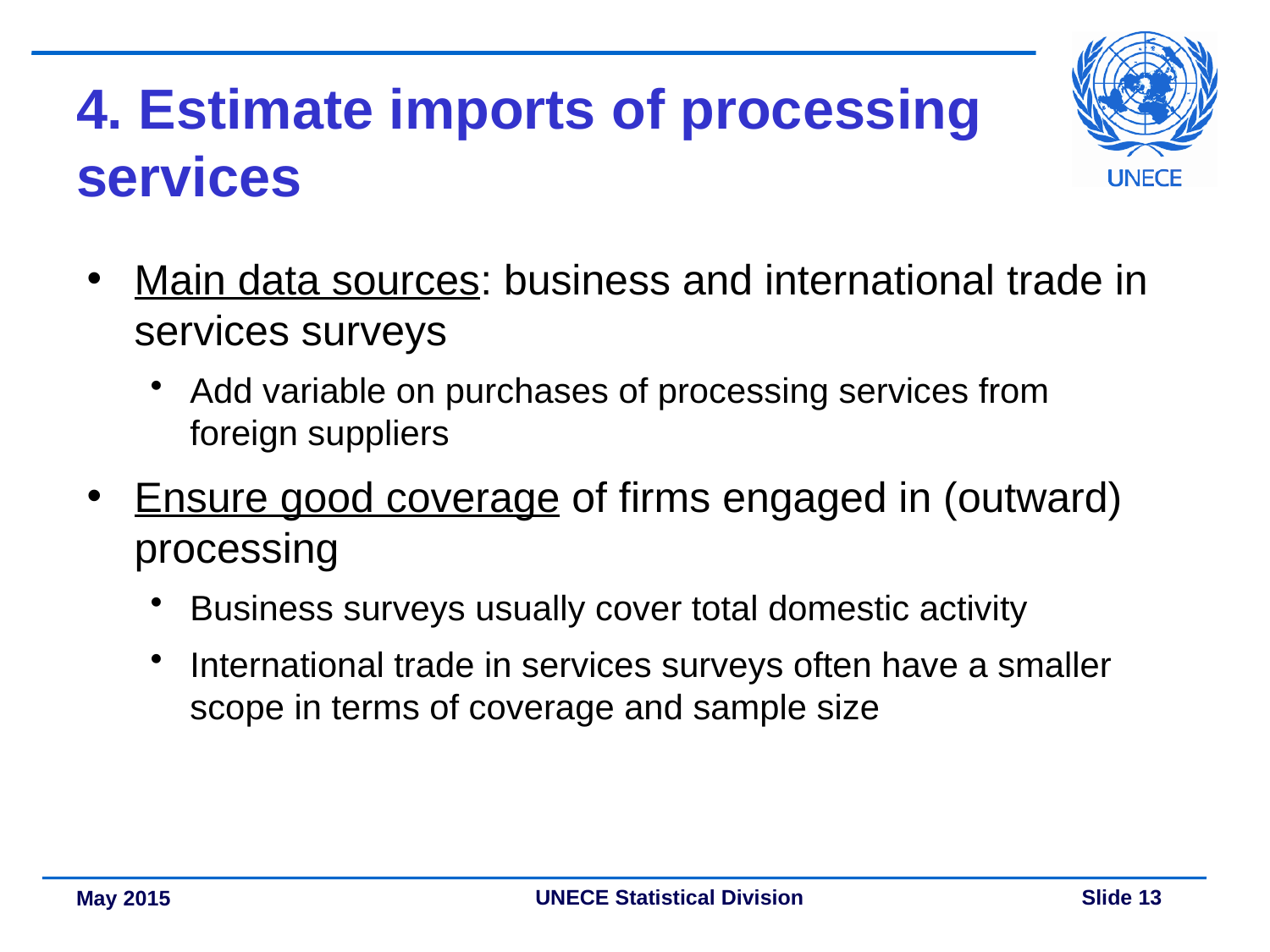

# 4. Estimate imports of processing services
Main data sources: business and international trade in services surveys
Add variable on purchases of processing services from foreign suppliers
Ensure good coverage of firms engaged in (outward) processing
Business surveys usually cover total domestic activity
International trade in services surveys often have a smaller scope in terms of coverage and sample size
May 2015